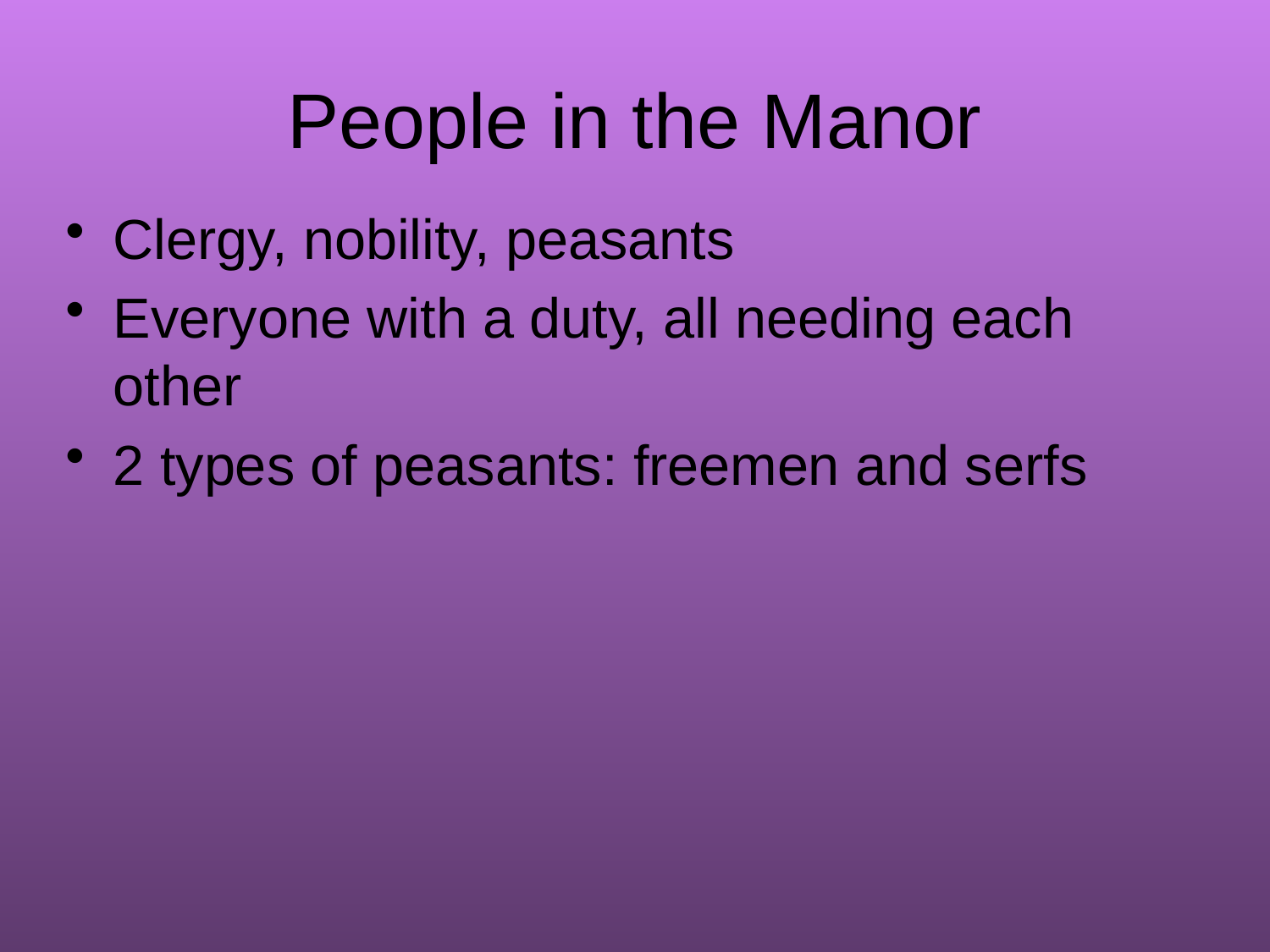

# People in the Manor
Clergy, nobility, peasants
Everyone with a duty, all needing each other
2 types of peasants: freemen and serfs